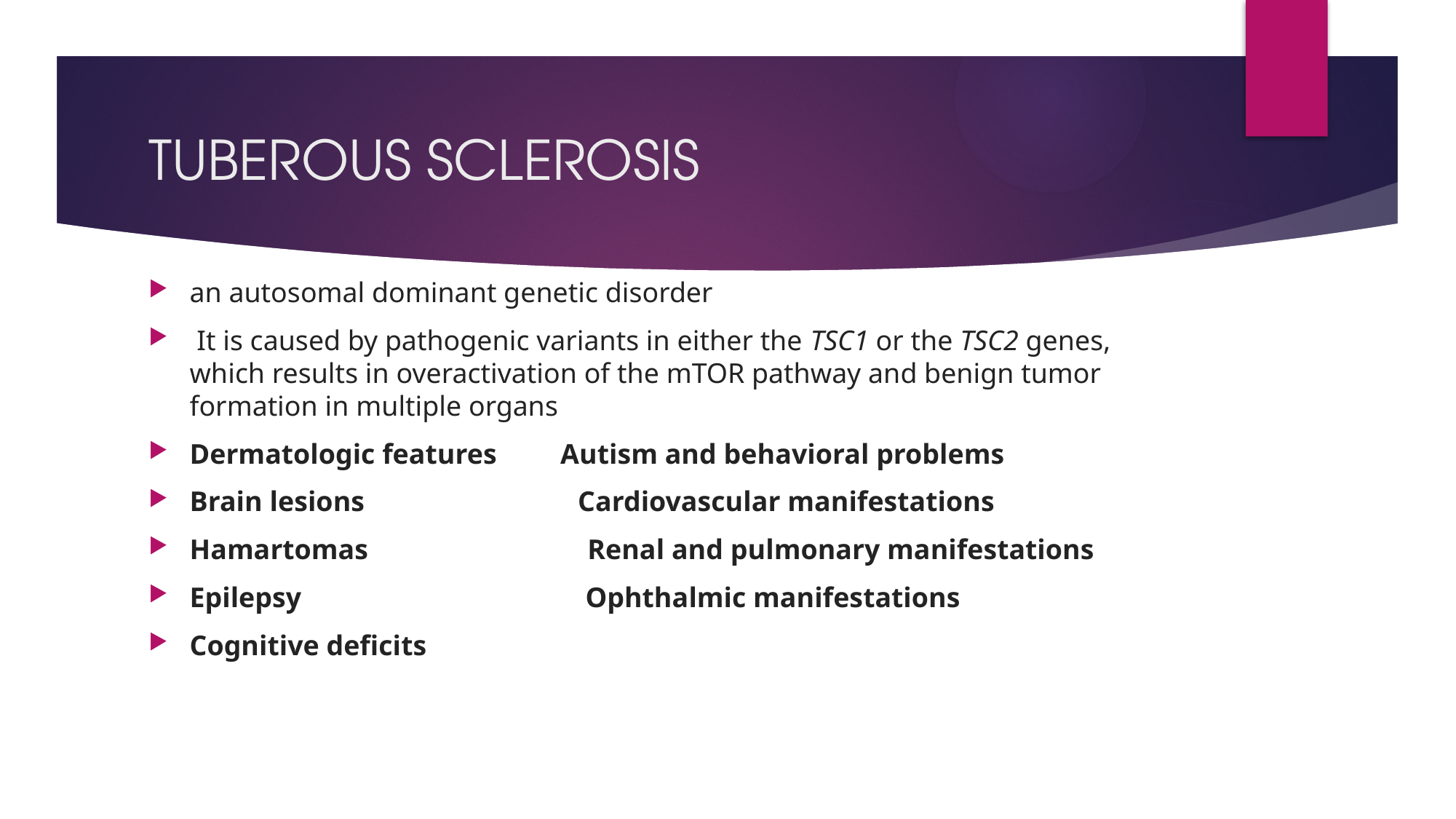

# TUBEROUS SCLEROSIS
an autosomal dominant genetic disorder
 It is caused by pathogenic variants in either the TSC1 or the TSC2 genes, which results in overactivation of the mTOR pathway and benign tumor formation in multiple organs
Dermatologic features         Autism and behavioral problems
Brain lesions                              Cardiovascular manifestations
Hamartomas                               Renal and pulmonary manifestations
Epilepsy                                        Ophthalmic manifestations
Cognitive deficits